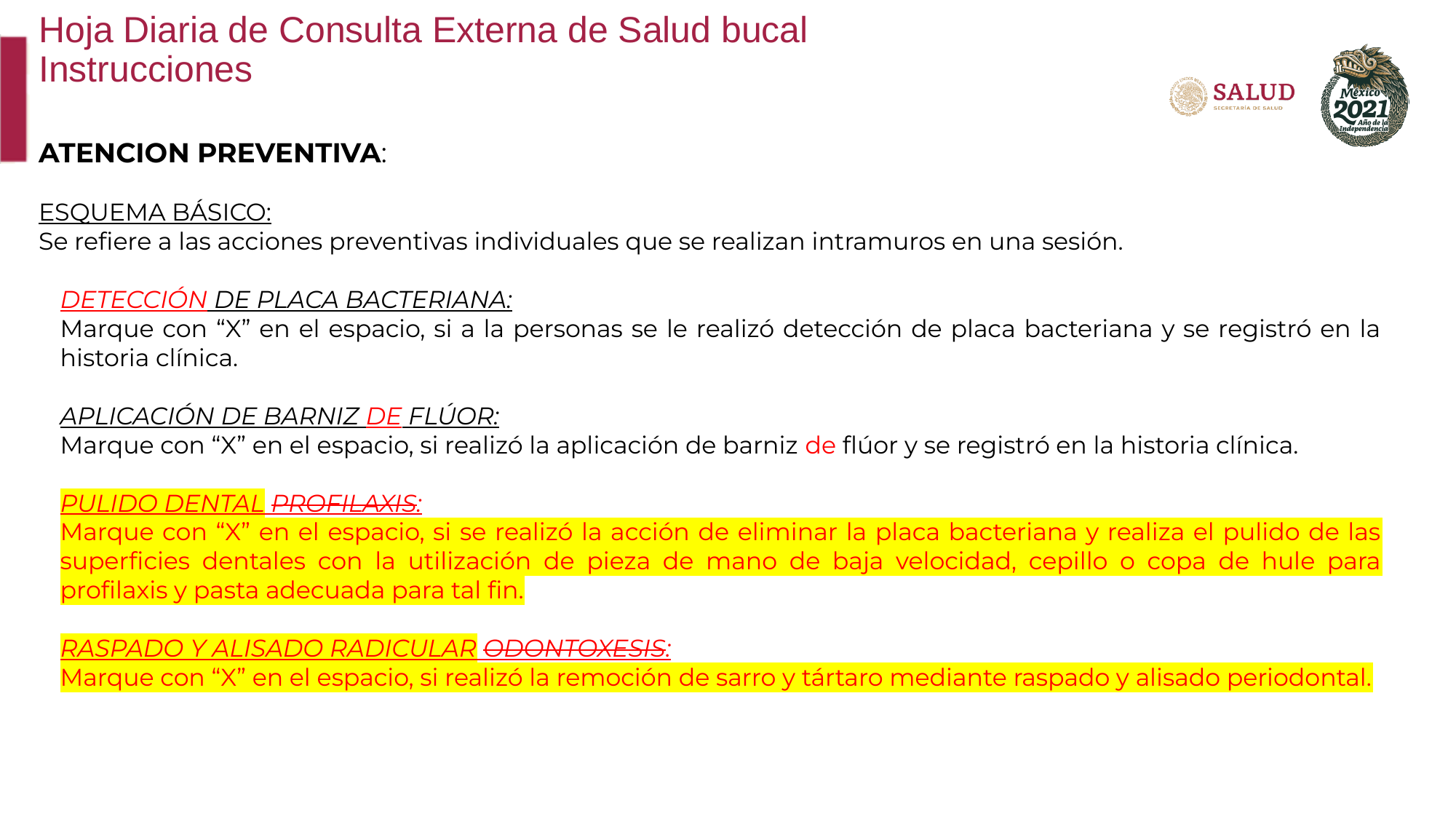

Hoja Diaria de Consulta Externa de Salud bucal
Instrucciones
ATENCION PREVENTIVA:

ESQUEMA BÁSICO:
Se refiere a las acciones preventivas individuales que se realizan intramuros en una sesión.

DETECCIÓN DE PLACA BACTERIANA:
Marque con “X” en el espacio, si a la personas se le realizó detección de placa bacteriana y se registró en la historia clínica.

APLICACIÓN DE BARNIZ DE FLÚOR:
Marque con “X” en el espacio, si realizó la aplicación de barniz de flúor y se registró en la historia clínica.

PULIDO DENTAL PROFILAXIS:
Marque con “X” en el espacio, si se realizó la acción de eliminar la placa bacteriana y realiza el pulido de las superficies dentales con la utilización de pieza de mano de baja velocidad, cepillo o copa de hule para profilaxis y pasta adecuada para tal fin.

RASPADO Y ALISADO RADICULAR ODONTOXESIS:
Marque con “X” en el espacio, si realizó la remoción de sarro y tártaro mediante raspado y alisado periodontal.